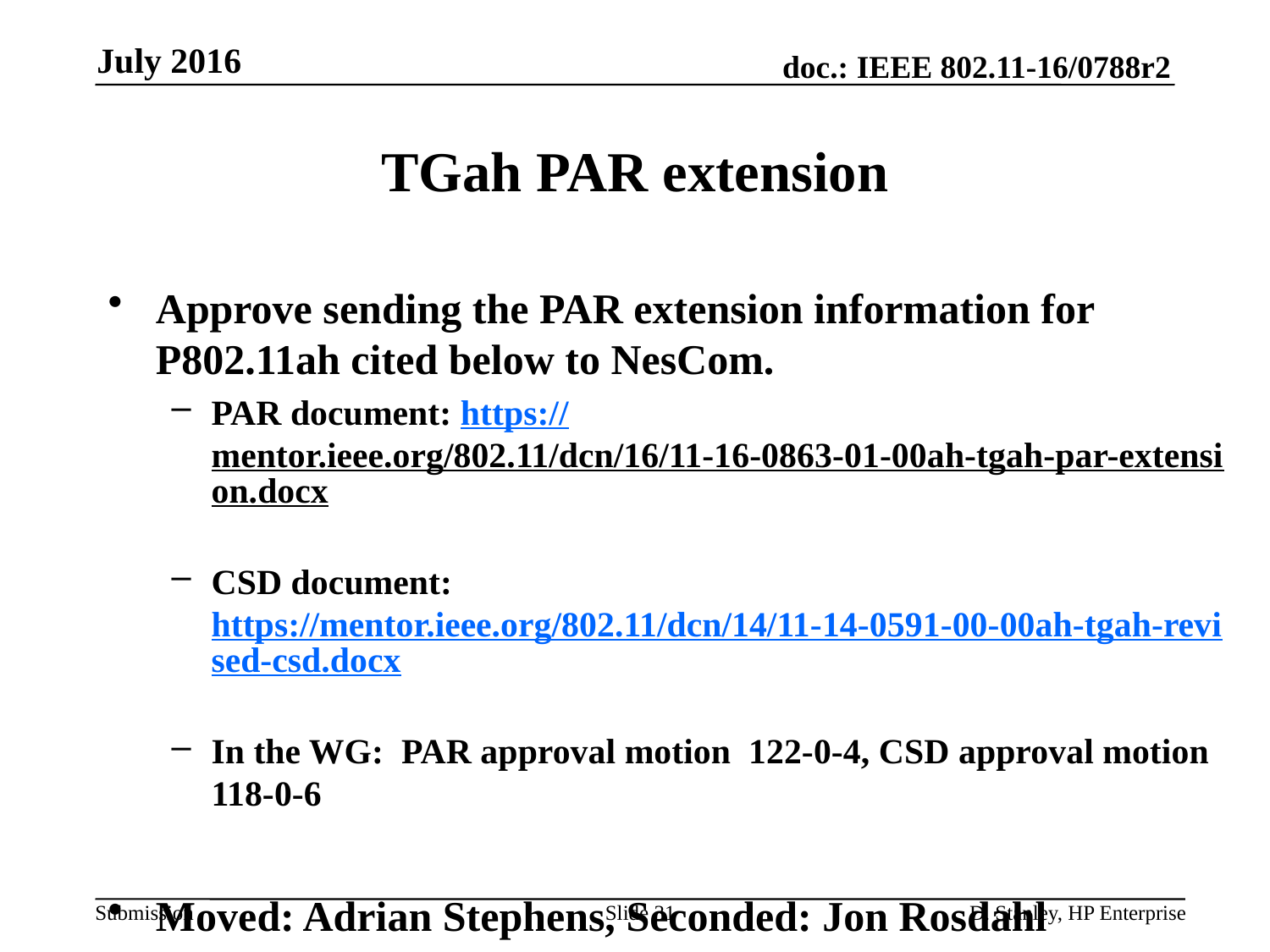

July 2016
# TGah PAR extension
Approve sending the PAR extension information for P802.11ah cited below to NesCom.
PAR document: https://mentor.ieee.org/802.11/dcn/16/11-16-0863-01-00ah-tgah-par-extension.docx
CSD document: https://mentor.ieee.org/802.11/dcn/14/11-14-0591-00-00ah-tgah-revised-csd.docx
In the WG:  PAR approval motion  122-0-4, CSD approval motion 118-0-6

Moved: Adrian Stephens, Seconded: Jon Rosdahl
Result:

Slide 31
D. Stanley, HP Enterprise